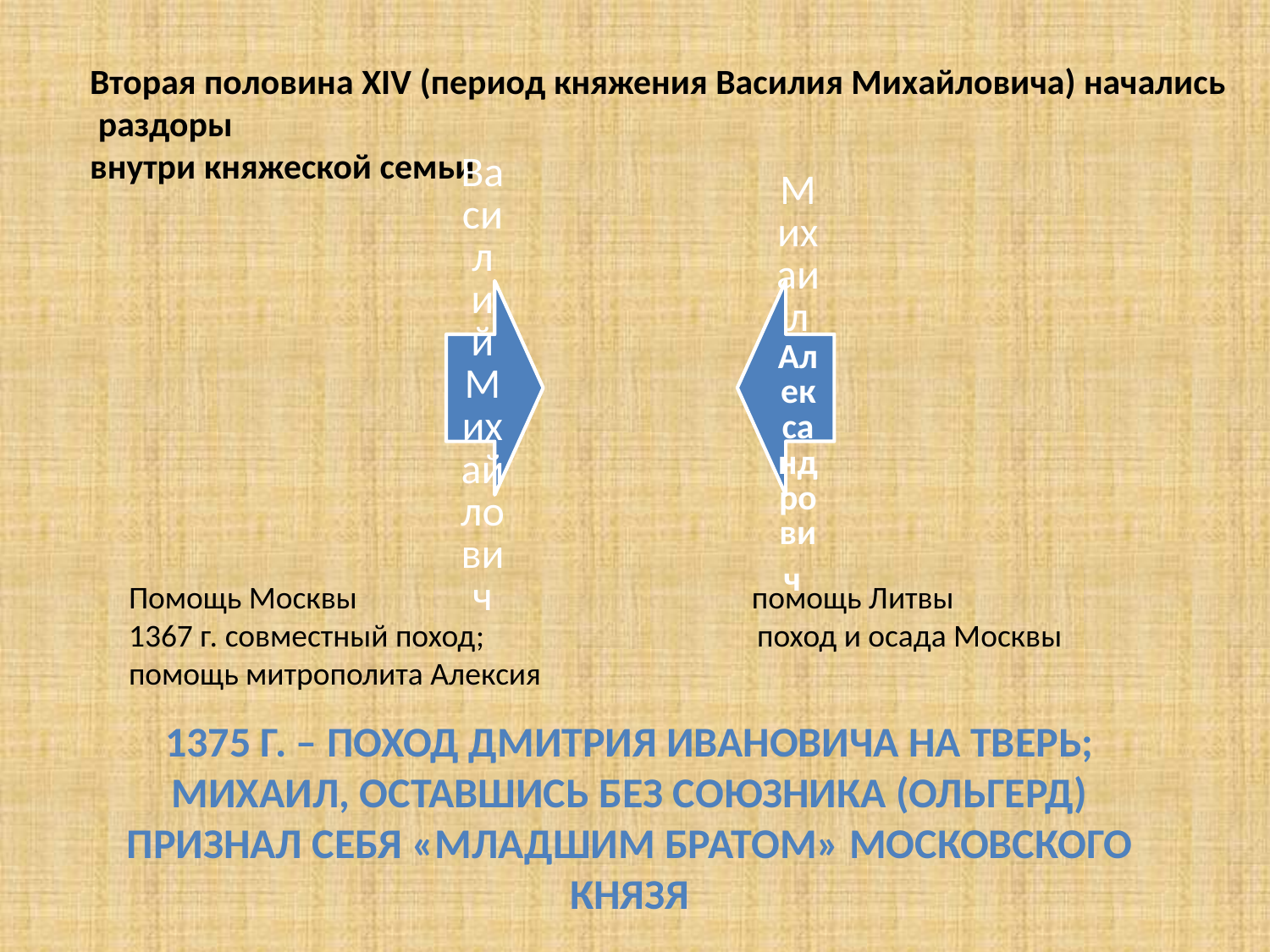

Вторая половина XIV (период княжения Василия Михайловича) начались
 раздоры
внутри княжеской семьи
Василий Михайлович
Михаил Александрович
Помощь Москвы                                                       помощь Литвы
1367 г. совместный поход;                                      поход и осада Москвы
помощь митрополита Алексия
1375 г. – поход Дмитрия Ивановича на Тверь;
Михаил, оставшись без союзника (Ольгерд)
Признал себя «младшим братом» московского князя